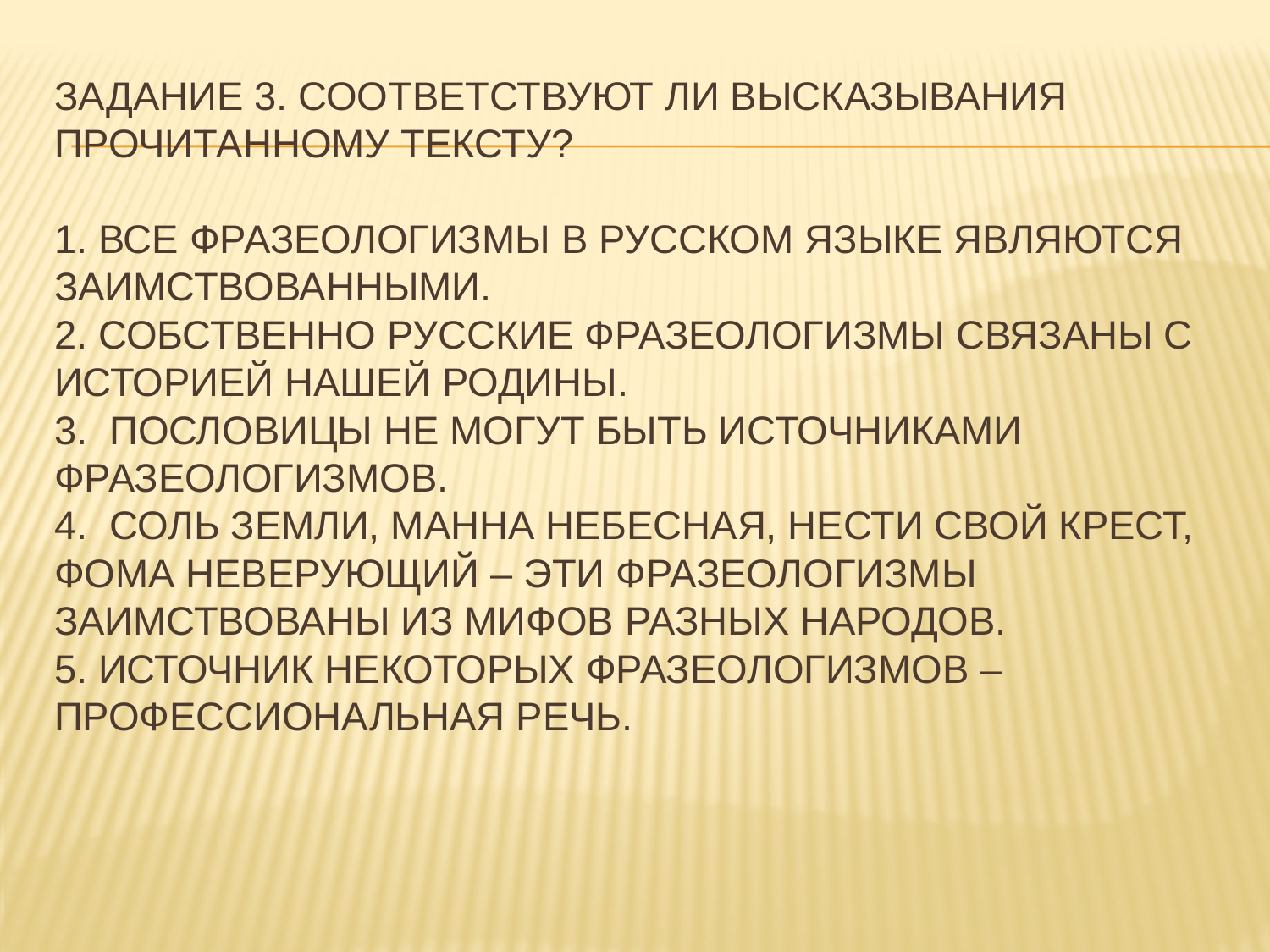

# Задание 3. Соответствуют ли высказывания прочитанному тексту? 1. Все фразеологизмы в русском языке являются заимствованными. 2. Собственно русские фразеологизмы связаны с историей нашей Родины. 3.  Пословицы не могут быть источниками фразеологизмов. 4.  Соль земли, манна небесная, нести свой крест, фома неверующий – эти фразеологизмы заимствованы из мифов разных народов. 5. Источник некоторых фразеологизмоВ – профессиональная речь.